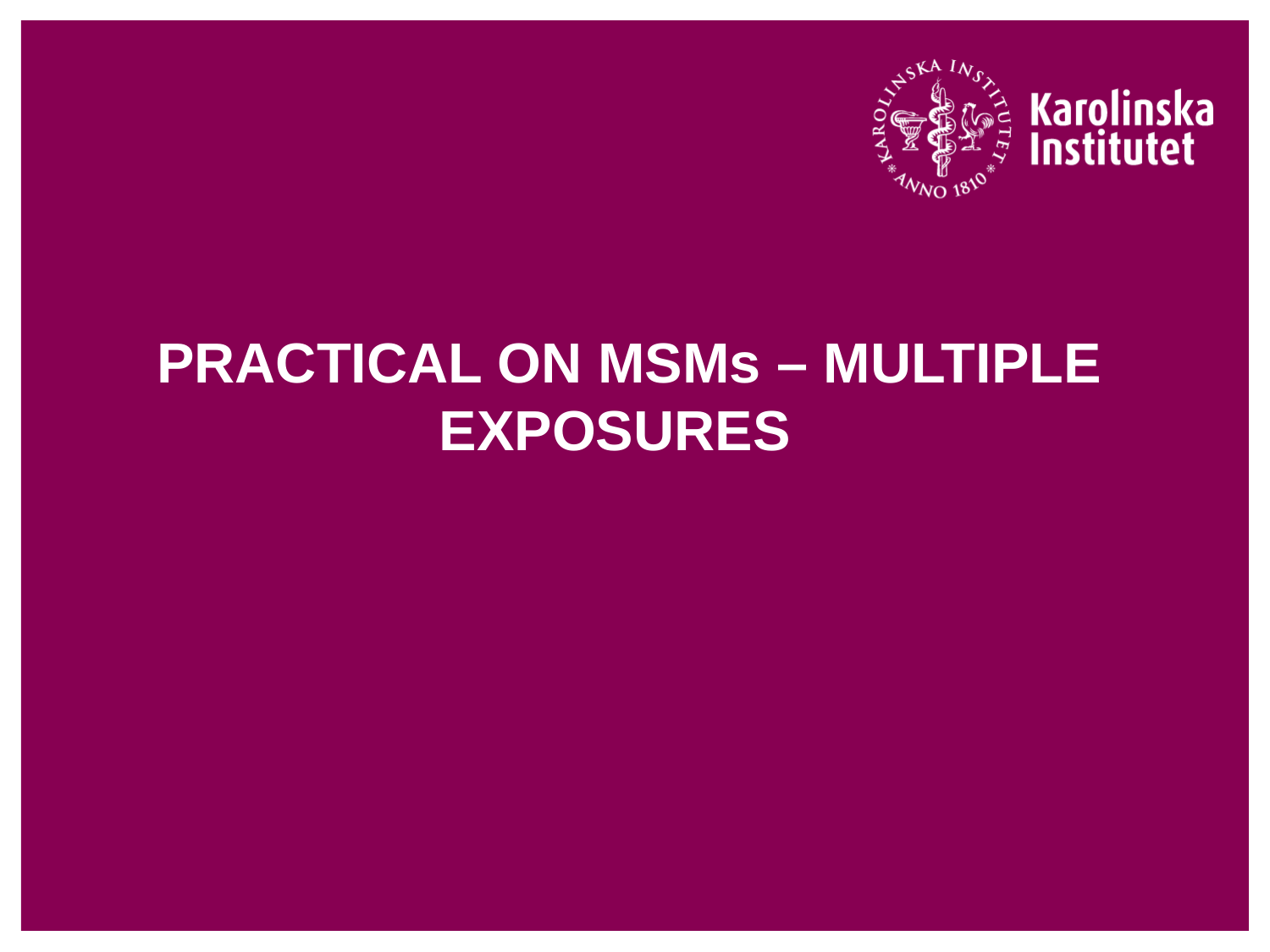

# PRACTICAL ON MSMs – MULTIPLE EXPOSURES